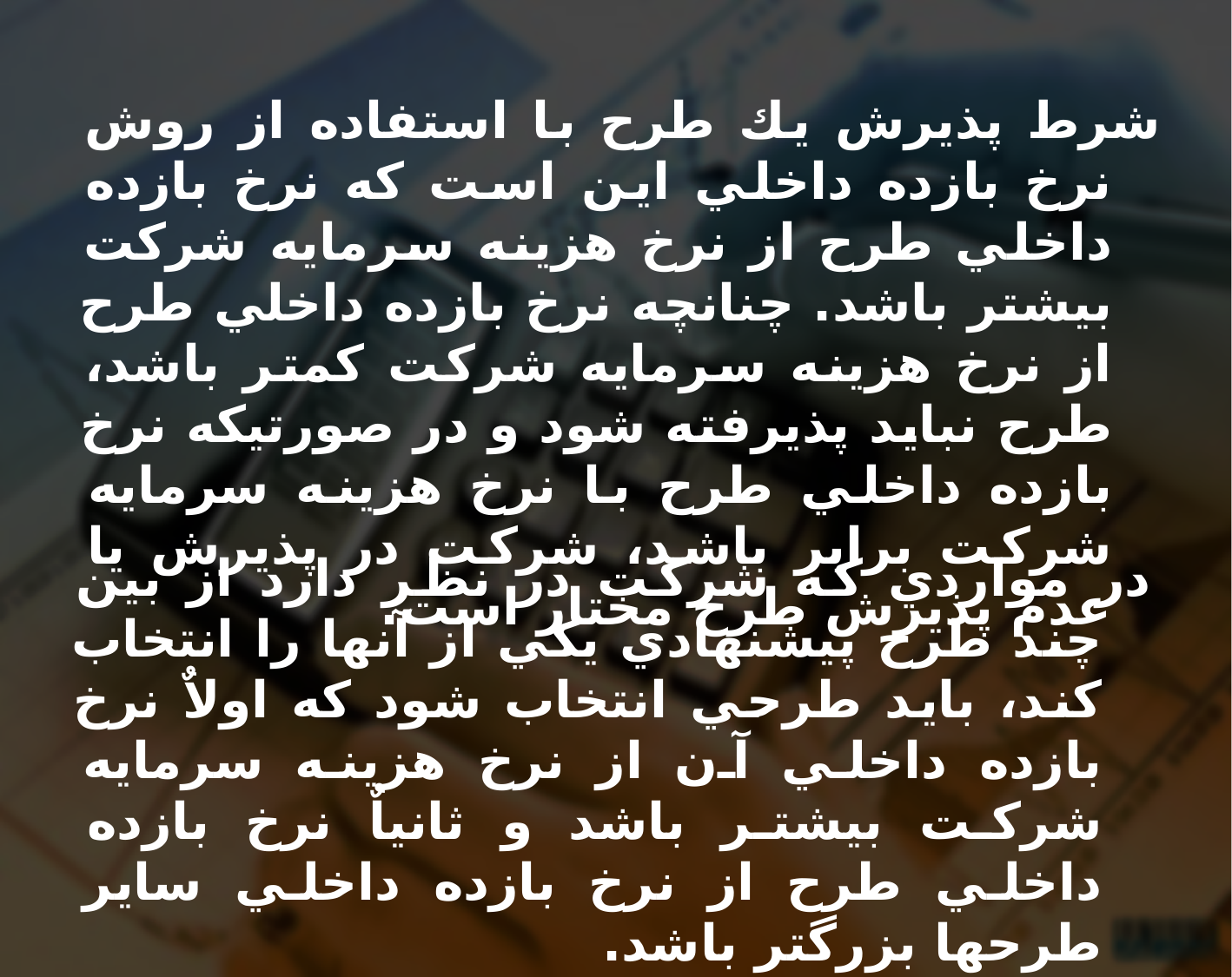

شرط پذيرش يك طرح با استفاده از روش نرخ بازده داخلي اين است كه نرخ بازده داخلي طرح از نرخ هزينه سرمايه شركت بيشتر باشد. چنانچه نرخ بازده داخلي طرح از نرخ هزينه سرمايه شركت كمتر باشد، طرح نبايد پذيرفته شود و در صورتيكه نرخ بازده داخلي طرح با نرخ هزينه سرمايه شركت برابر باشد، شركت در پذيرش يا عدم پذيرش طرح مختار است.
در مواردي كه شركت در نظر دارد از بين چند طرح پيشنهادي يكي از آنها را انتخاب كند، بايد طرحي انتخاب شود كه اولاٌ نرخ بازده داخلي آن از نرخ هزينه سرمايه شركت بيشتر باشد و ثانياٌ نرخ بازده داخلي طرح از نرخ بازده داخلي ساير طرحها بزرگتر باشد.